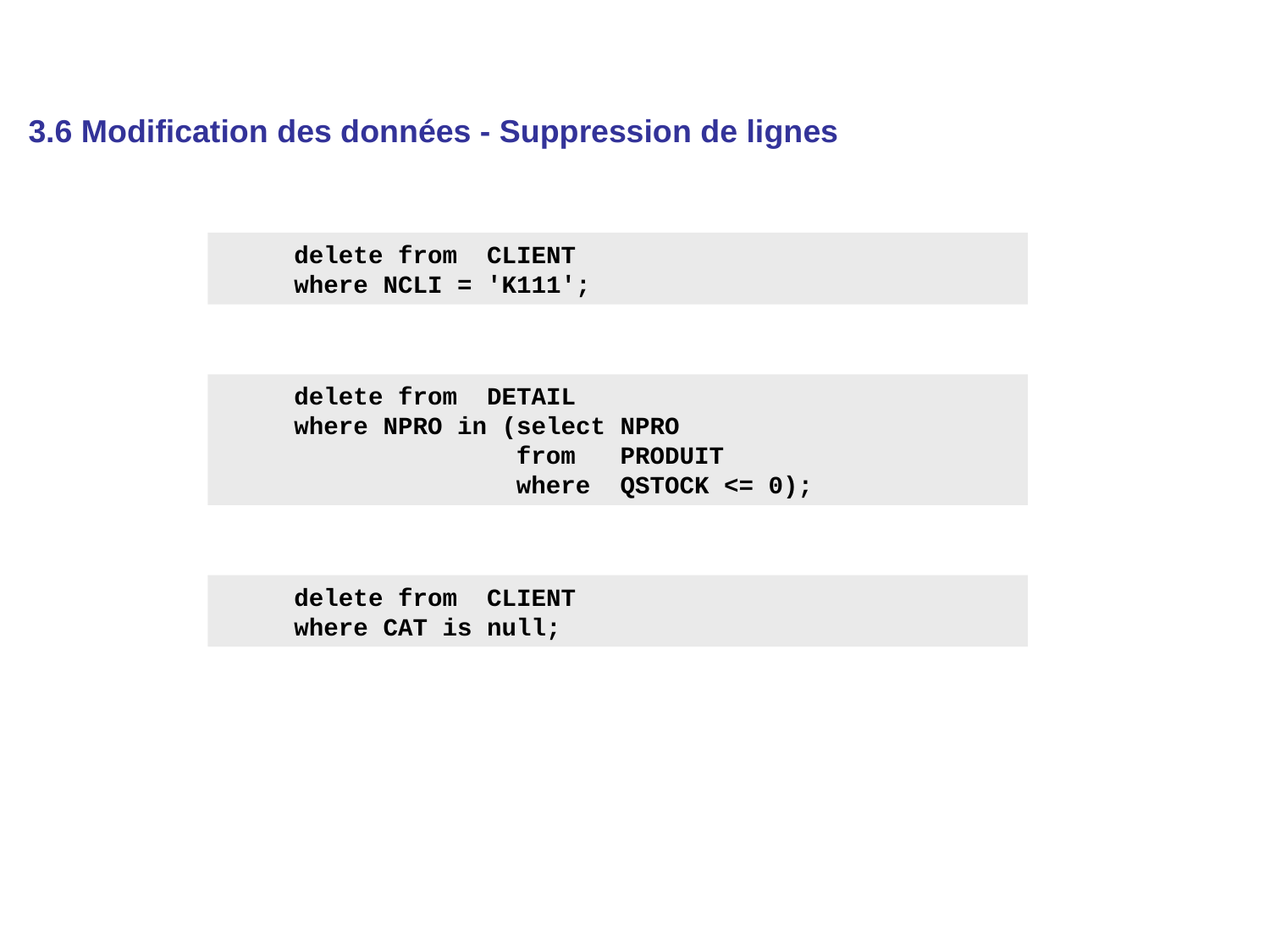

3.6 Modification des données - Suppression de lignes
     delete from  CLIENT
     where NCLI = 'K111';
     delete from  DETAIL
     where NPRO in (select NPRO
                    from   PRODUIT
                    where  QSTOCK <= 0);
     delete from  CLIENT
     where CAT is null;